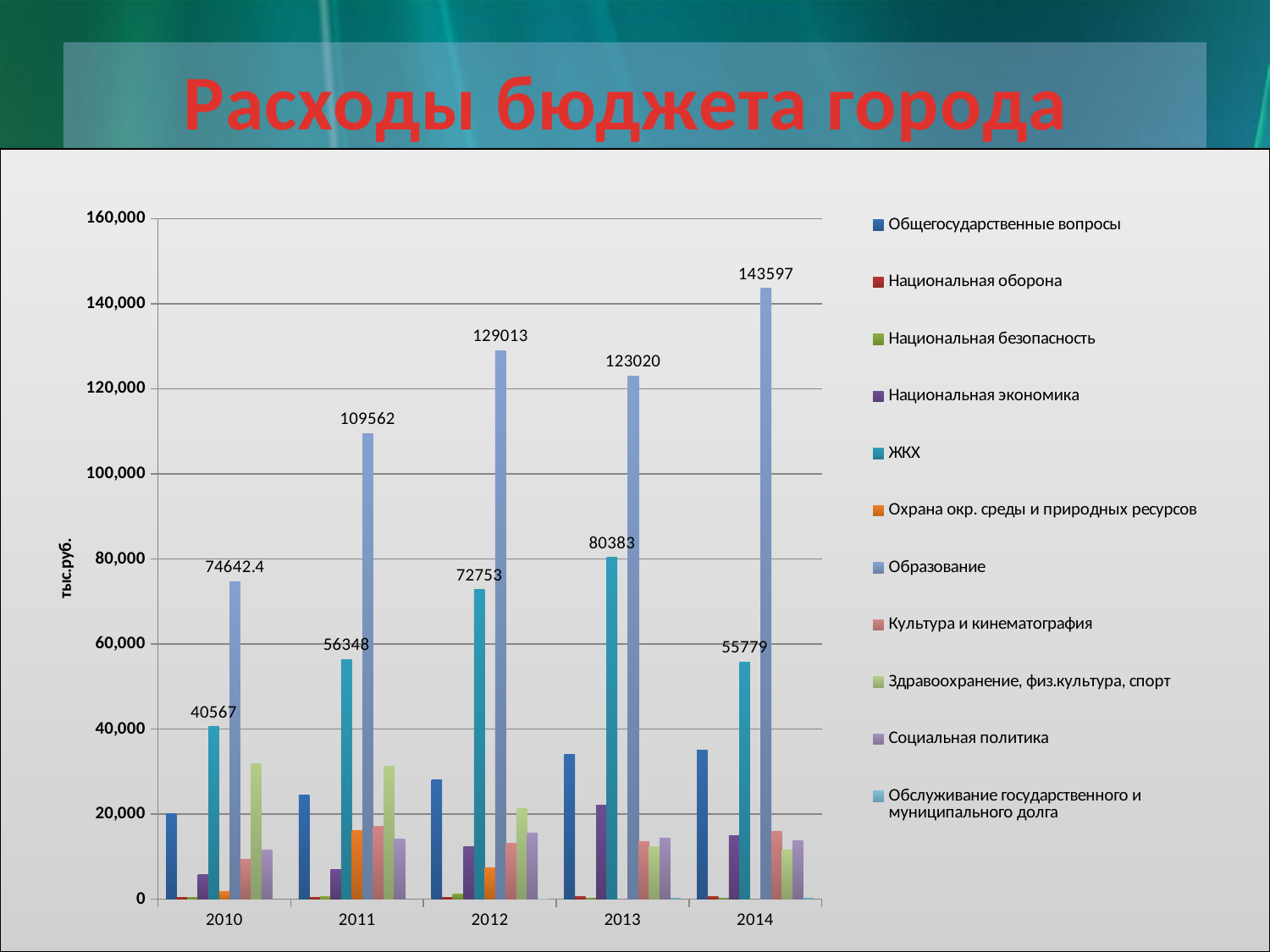

# Расходы бюджета города

### Chart

| Category | Общегосударственные вопросы | Национальная оборона | Национальная безопасность | Национальная экономика | ЖКХ | Охрана окр. среды и природных ресурсов | Образование | Культура и кинематография | Здравоохранение, физ.культура, спорт | Социальная политика | Обслуживание государственного и муниципального долга |
|---|---|---|---|---|---|---|---|---|---|---|---|
| 2010 | 20042.09999999998 | 357.9 | 353.5 | 5790.8 | 40567.0 | 1738.8 | 74642.4 | 9366.7 | 31862.799999999996 | 11546.9 | None |
| 2011 | 24479.0 | 469.0 | 635.0 | 7034.0 | 56348.0 | 16224.0 | 109562.0 | 17109.0 | 31366.0 | 14195.0 | None |
| 2012 | 27998.0 | 519.0 | 1258.0 | 12387.0 | 72753.0 | 7443.0 | 129013.0 | 13244.0 | 21230.0 | 15542.0 | 92.0 |
| 2013 | 34104.0 | 543.0 | 298.0 | 22150.0 | 80383.0 | None | 123020.0 | 13543.0 | 12451.0 | 14424.0 | 270.0 |
| 2014 | 35128.0 | 573.0 | 238.0 | 14860.0 | 55779.0 | None | 143597.0 | 15985.0 | 11518.0 | 13744.0 | 204.0 |
13